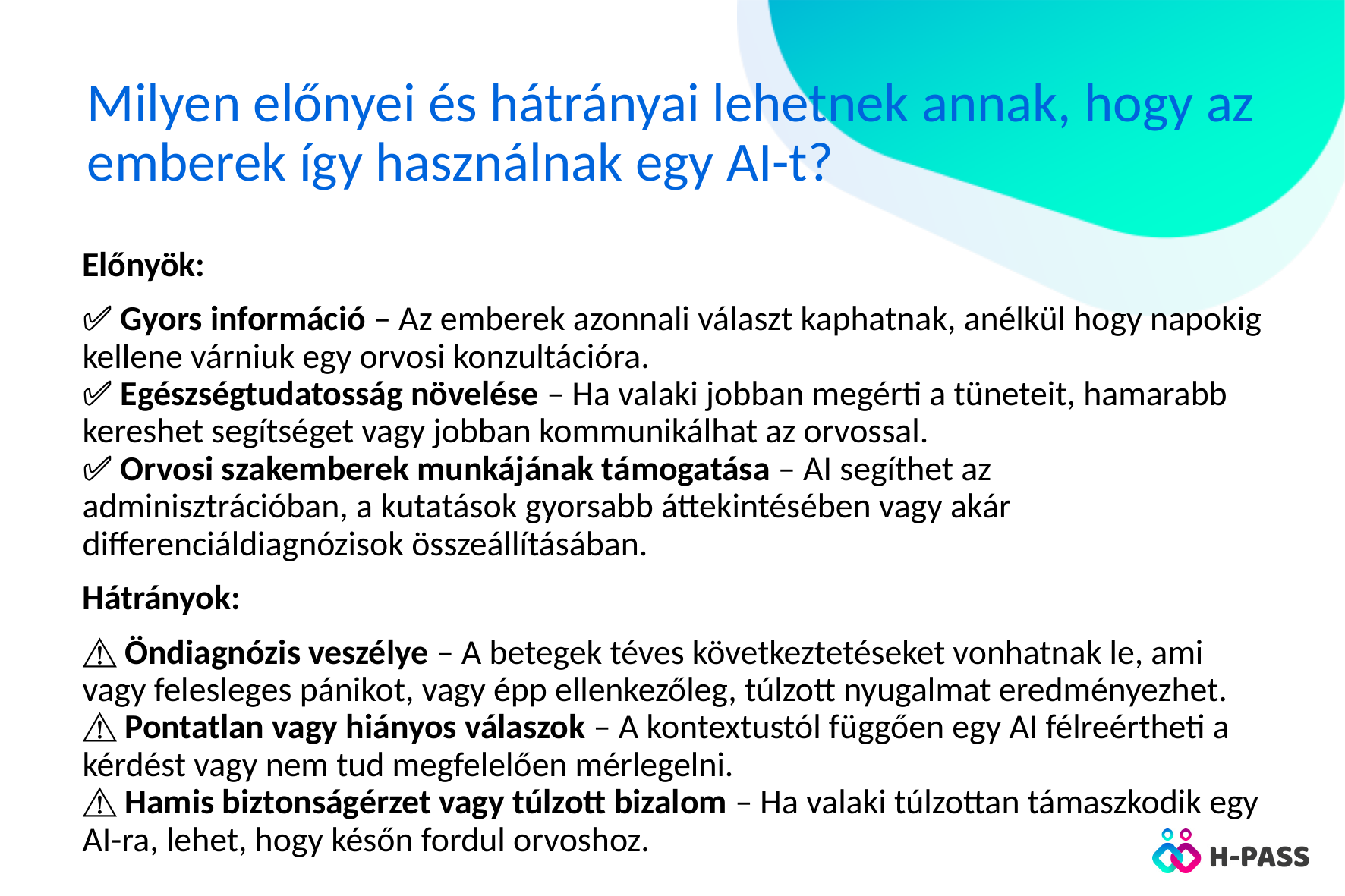

# Milyen előnyei és hátrányai lehetnek annak, hogy az emberek így használnak egy AI-t?
Előnyök:
✅ Gyors információ – Az emberek azonnali választ kaphatnak, anélkül hogy napokig kellene várniuk egy orvosi konzultációra.
✅ Egészségtudatosság növelése – Ha valaki jobban megérti a tüneteit, hamarabb kereshet segítséget vagy jobban kommunikálhat az orvossal.
✅ Orvosi szakemberek munkájának támogatása – AI segíthet az adminisztrációban, a kutatások gyorsabb áttekintésében vagy akár differenciáldiagnózisok összeállításában.
Hátrányok:
⚠️ Öndiagnózis veszélye – A betegek téves következtetéseket vonhatnak le, ami vagy felesleges pánikot, vagy épp ellenkezőleg, túlzott nyugalmat eredményezhet.
⚠️ Pontatlan vagy hiányos válaszok – A kontextustól függően egy AI félreértheti a kérdést vagy nem tud megfelelően mérlegelni.
⚠️ Hamis biztonságérzet vagy túlzott bizalom – Ha valaki túlzottan támaszkodik egy AI-ra, lehet, hogy későn fordul orvoshoz.